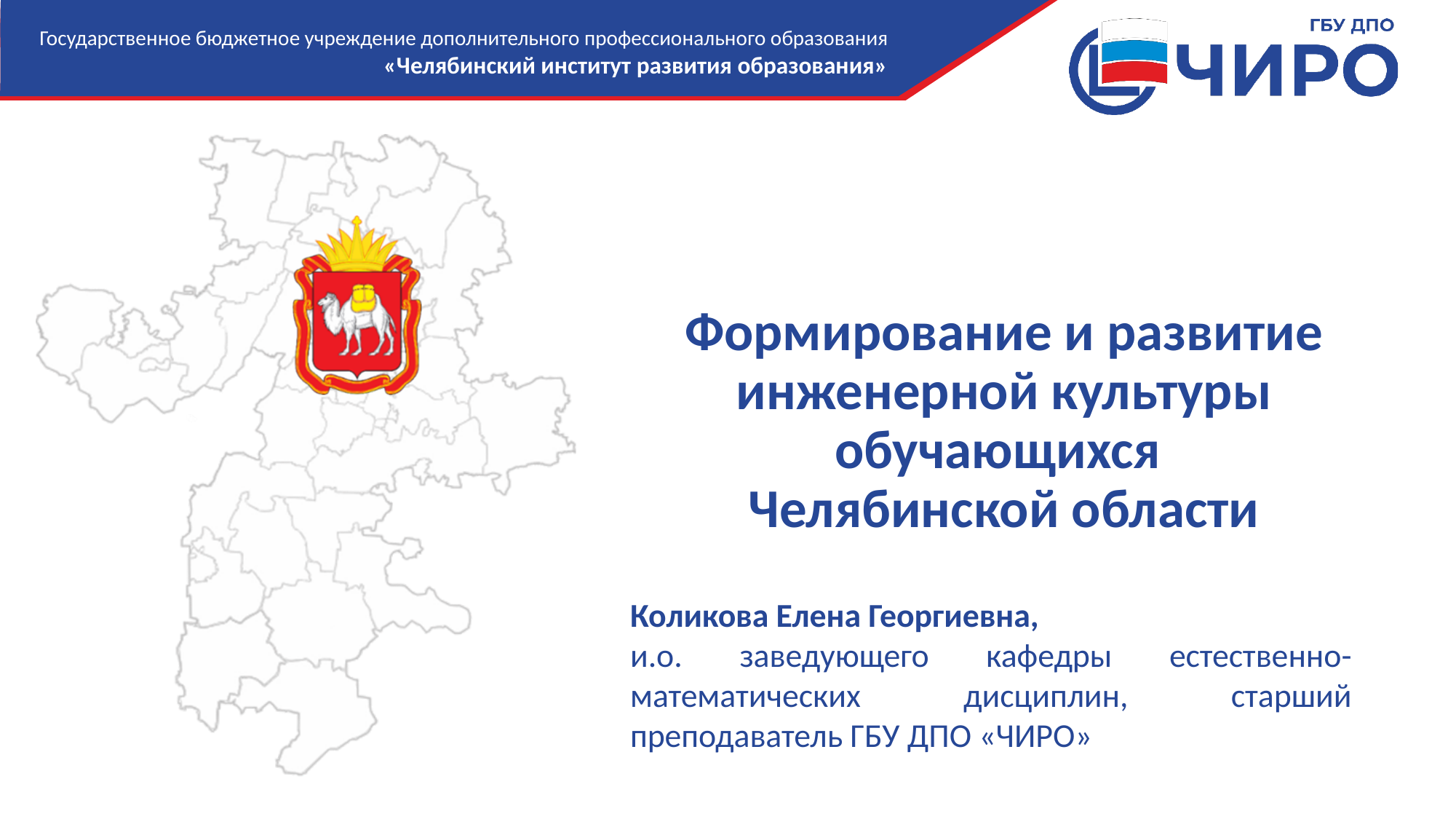

# Формирование и развитие инженерной культуры обучающихся Челябинской области
Коликова Елена Георгиевна,
и.о. заведующего кафедры естественно-математических дисциплин, старший преподаватель ГБУ ДПО «ЧИРО»